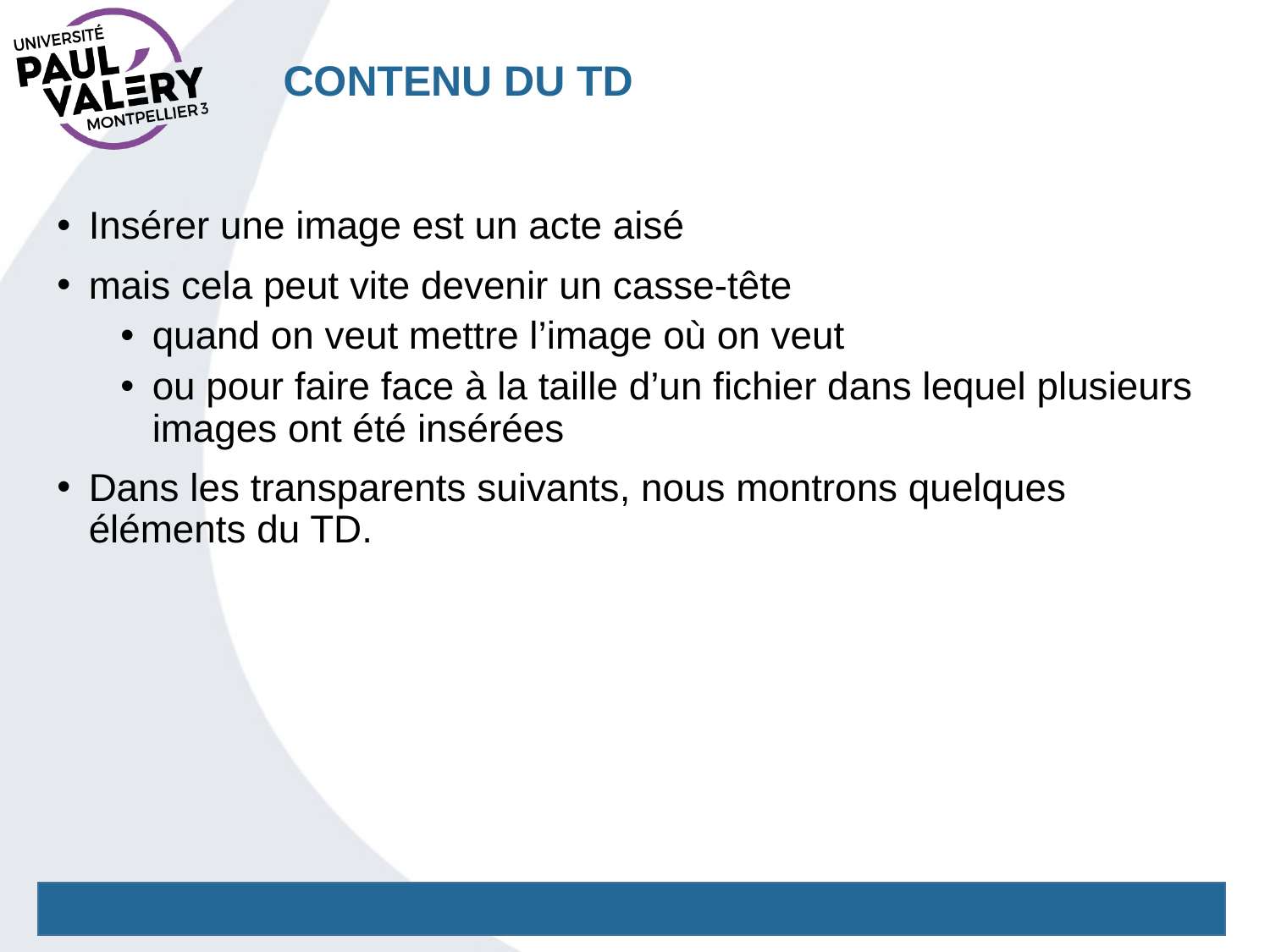

# Contenu du TD
Insérer une image est un acte aisé
mais cela peut vite devenir un casse-tête
quand on veut mettre l’image où on veut
ou pour faire face à la taille d’un fichier dans lequel plusieurs images ont été insérées
Dans les transparents suivants, nous montrons quelques éléments du TD.